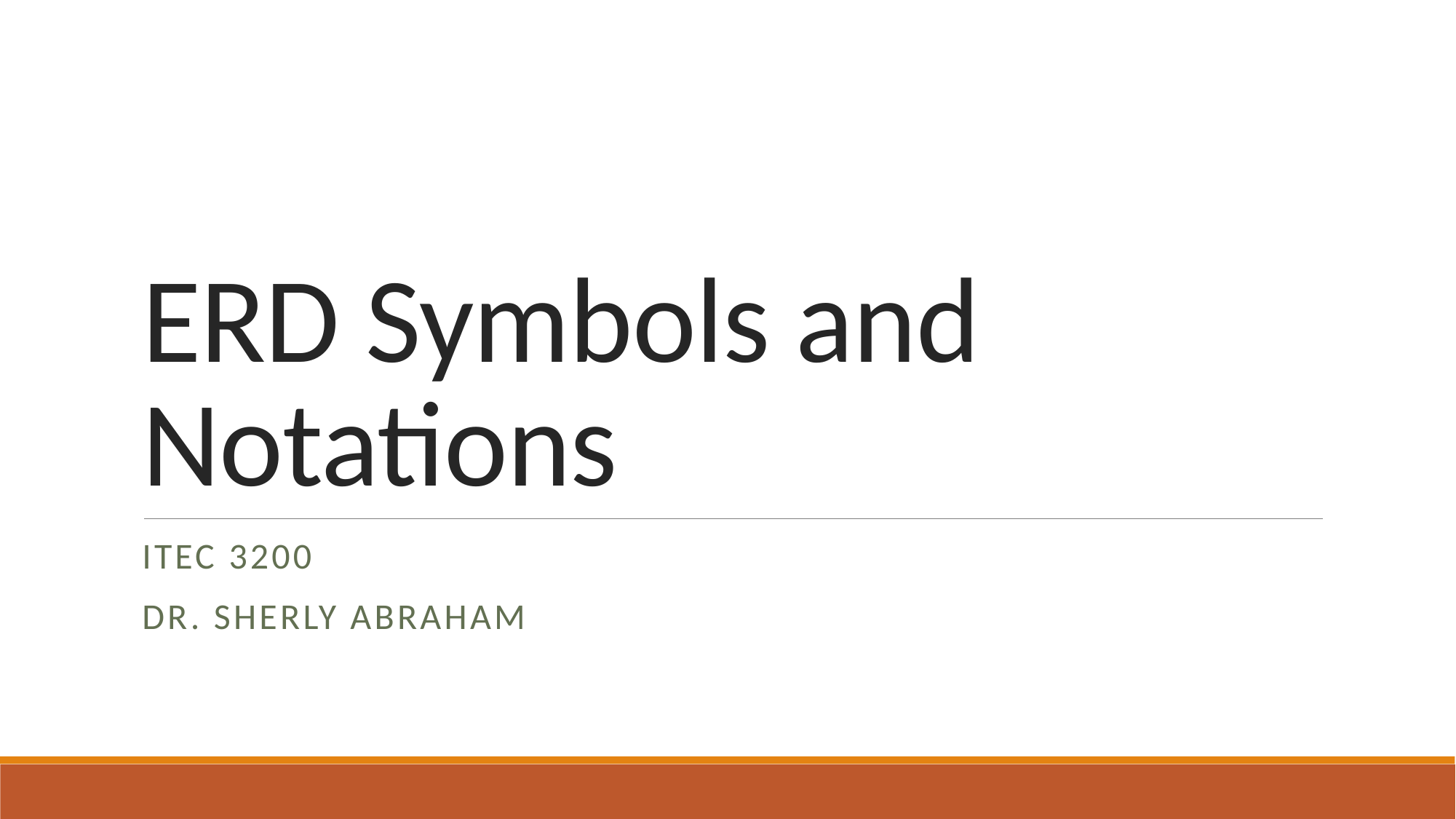

# ERD Symbols and Notations
ITEC 3200
Dr. Sherly Abraham